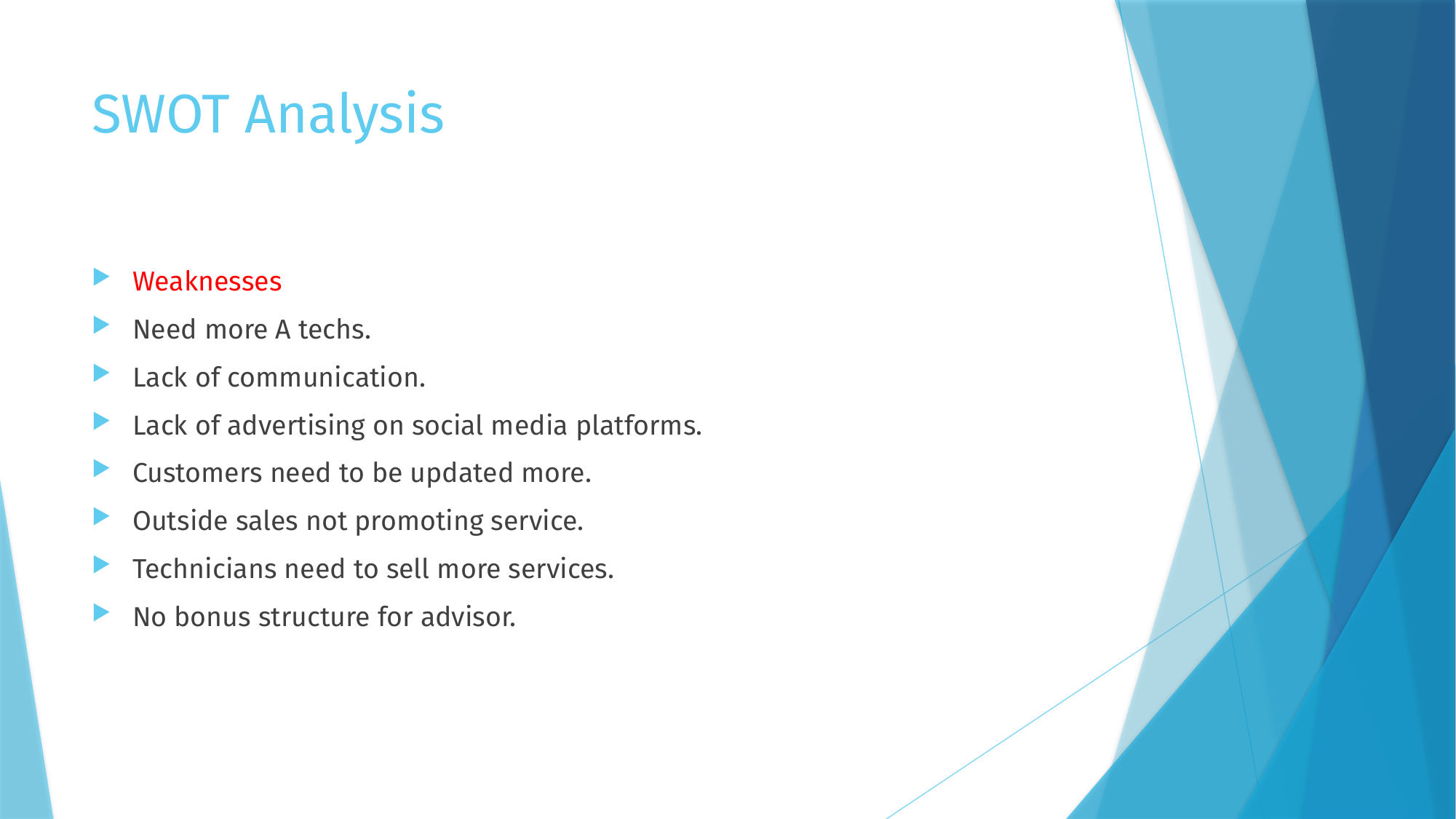

# SWOT Analysis
Weaknesses
Need more A techs.
Lack of communication.
Lack of advertising on social media platforms.
Customers need to be updated more.
Outside sales not promoting service.
Technicians need to sell more services.
No bonus structure for advisor.